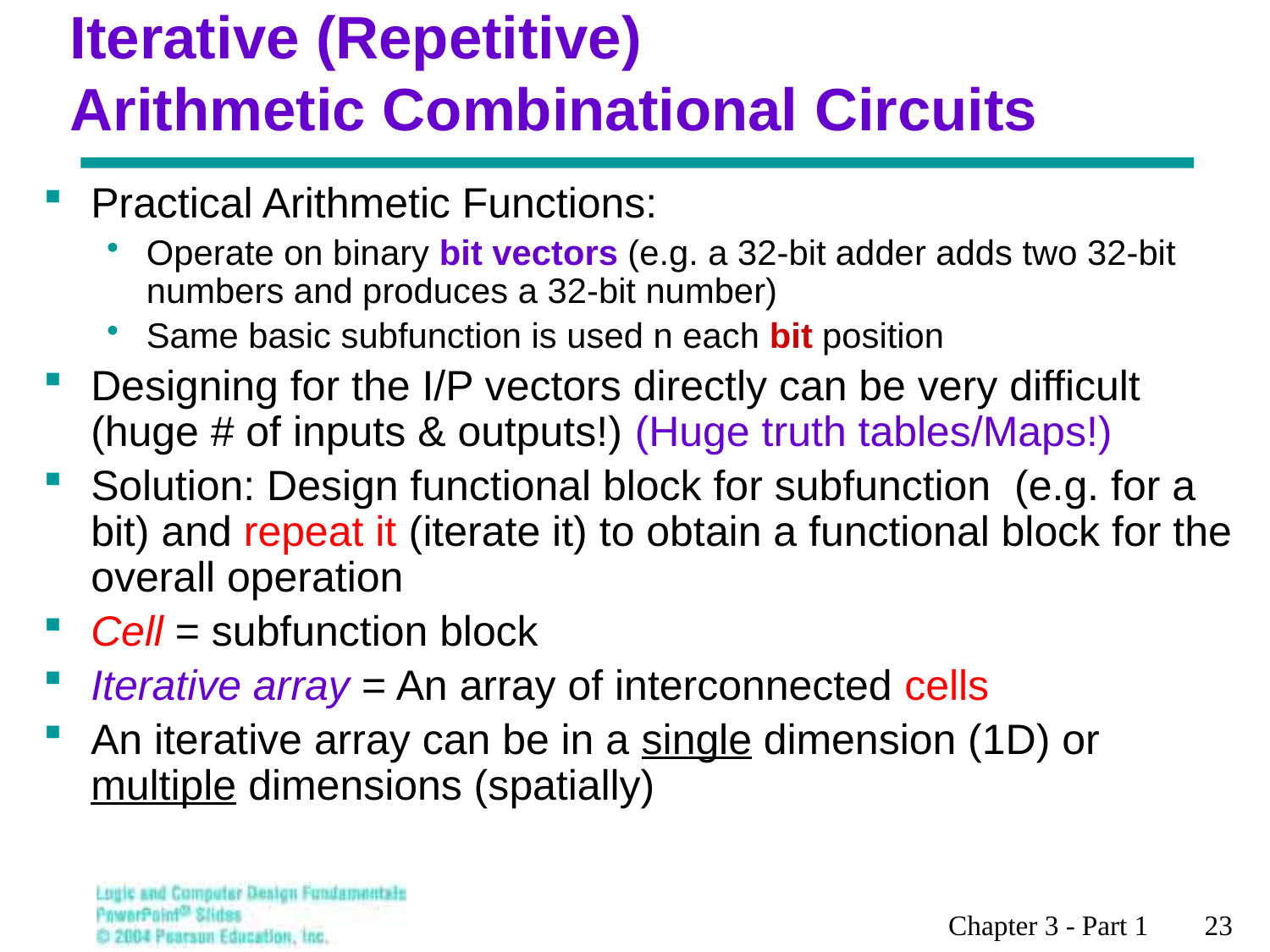

# Iterative (Repetitive) Arithmetic Combinational Circuits
Practical Arithmetic Functions:
Operate on binary bit vectors (e.g. a 32-bit adder adds two 32-bit numbers and produces a 32-bit number)
Same basic subfunction is used n each bit position
Designing for the I/P vectors directly can be very difficult (huge # of inputs & outputs!) (Huge truth tables/Maps!)
Solution: Design functional block for subfunction  (e.g. for a bit) and repeat it (iterate it) to obtain a functional block for the overall operation
Cell = subfunction block
Iterative array = An array of interconnected cells
An iterative array can be in a single dimension (1D) or multiple dimensions (spatially)
Chapter 3 - Part 1        23